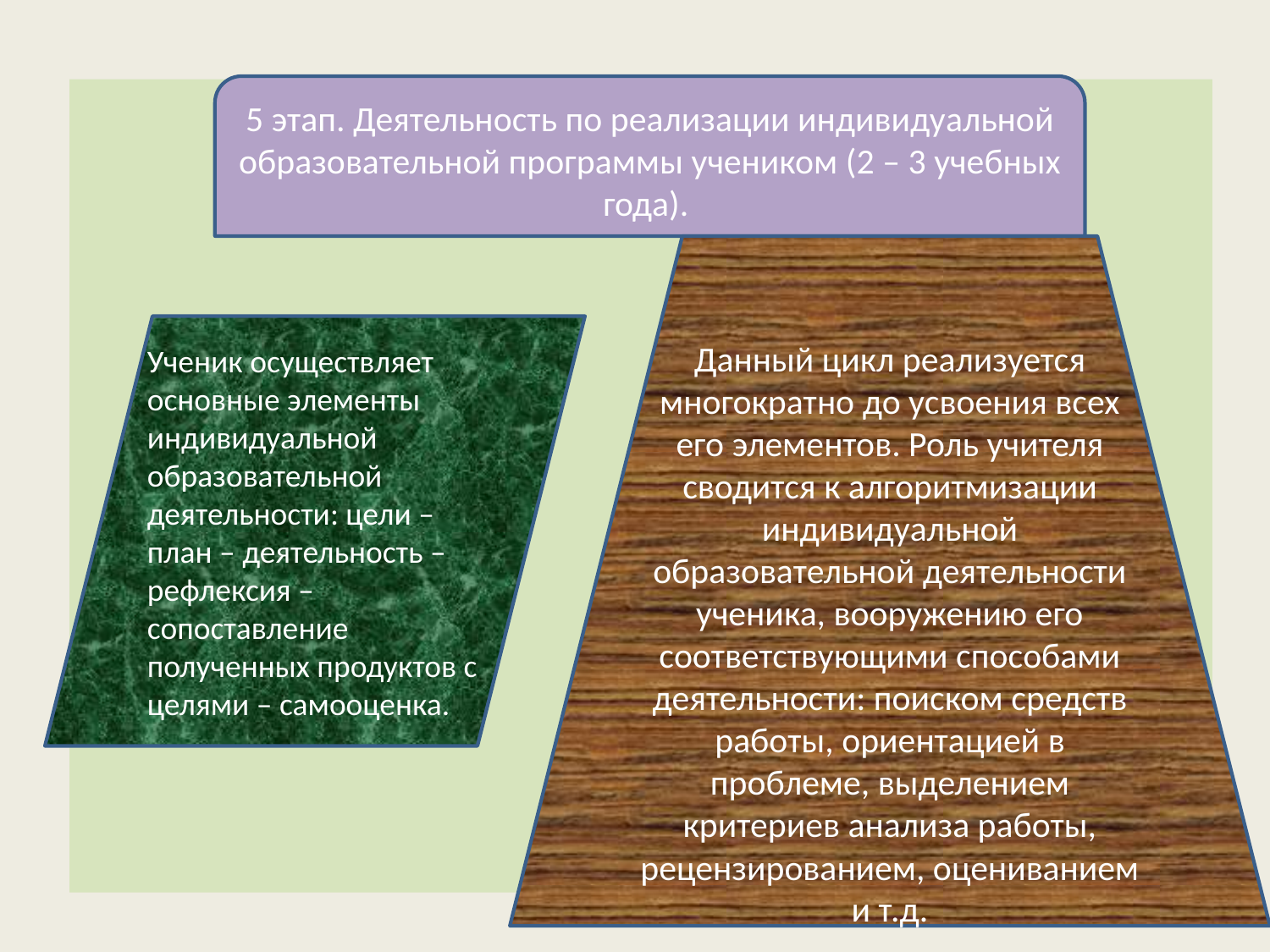

#
5 этап. Деятельность по реализации индивидуальной образовательной программы учеником (2 – 3 учебных года).

Данный цикл реализуется многократно до усвоения всех его элементов. Роль учителя сводится к алгоритмизации индивидуальной образовательной деятельности ученика, вооружению его соответствующими способами деятельности: поиском средств работы, ориентацией в проблеме, выделением критериев анализа работы, рецензированием, оцениванием и т.д.
Ученик осуществляет основные элементы индивидуальной образовательной деятельности: цели – план – деятельность – рефлексия – сопоставление полученных продуктов с целями – самооценка.